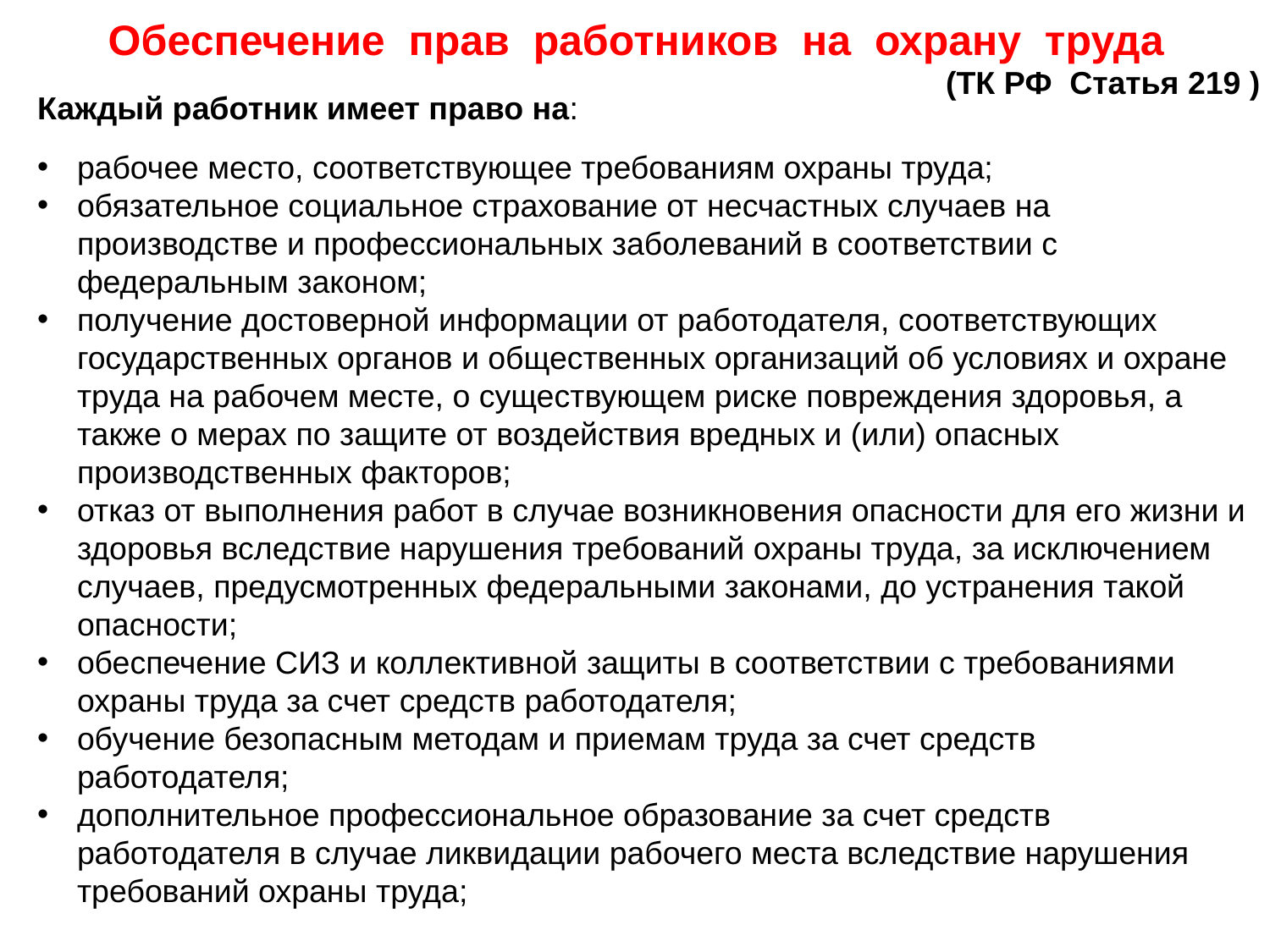

# Обеспечение  прав  работников  на  охрану  труда
(ТК РФ  Статья 219 )
Каждый работник имеет право на:

рабочее место, соответствующее требованиям охраны труда;
обязательное социальное страхование от несчастных случаев на производстве и профессиональных заболеваний в соответствии с федеральным законом;
получение достоверной информации от работодателя, соответствующих государственных органов и общественных организаций об условиях и охране труда на рабочем месте, о существующем риске повреждения здоровья, а также о мерах по защите от воздействия вредных и (или) опасных производственных факторов;
отказ от выполнения работ в случае возникновения опасности для его жизни и здоровья вследствие нарушения требований охраны труда, за исключением случаев, предусмотренных федеральными законами, до устранения такой опасности;
обеспечение СИЗ и коллективной защиты в соответствии с требованиями охраны труда за счет средств работодателя;
обучение безопасным методам и приемам труда за счет средств работодателя;
дополнительное профессиональное образование за счет средств работодателя в случае ликвидации рабочего места вследствие нарушения требований охраны труда;